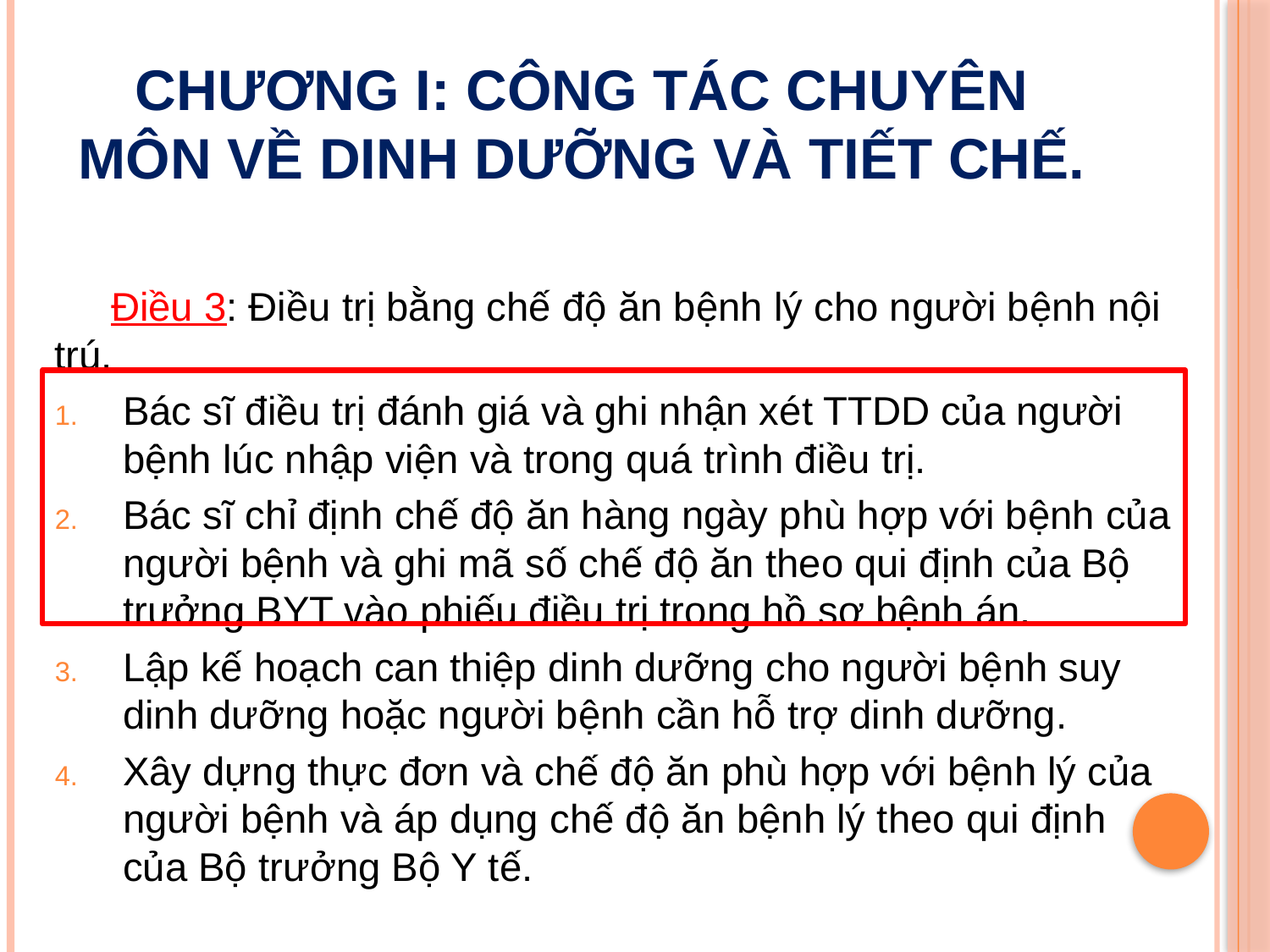

# Chương I: Công tác chuyên môn về dinh dưỡng và tiết chế.
     Điều 3: Điều trị bằng chế độ ăn bệnh lý cho người bệnh nội trú.
Bác sĩ điều trị đánh giá và ghi nhận xét TTDD của người bệnh lúc nhập viện và trong quá trình điều trị.
Bác sĩ chỉ định chế độ ăn hàng ngày phù hợp với bệnh của người bệnh và ghi mã số chế độ ăn theo qui định của Bộ trưởng BYT vào phiếu điều trị trong hồ sơ bệnh án.
Lập kế hoạch can thiệp dinh dưỡng cho người bệnh suy dinh dưỡng hoặc người bệnh cần hỗ trợ dinh dưỡng.
Xây dựng thực đơn và chế độ ăn phù hợp với bệnh lý của người bệnh và áp dụng chế độ ăn bệnh lý theo qui định của Bộ trưởng Bộ Y tế.